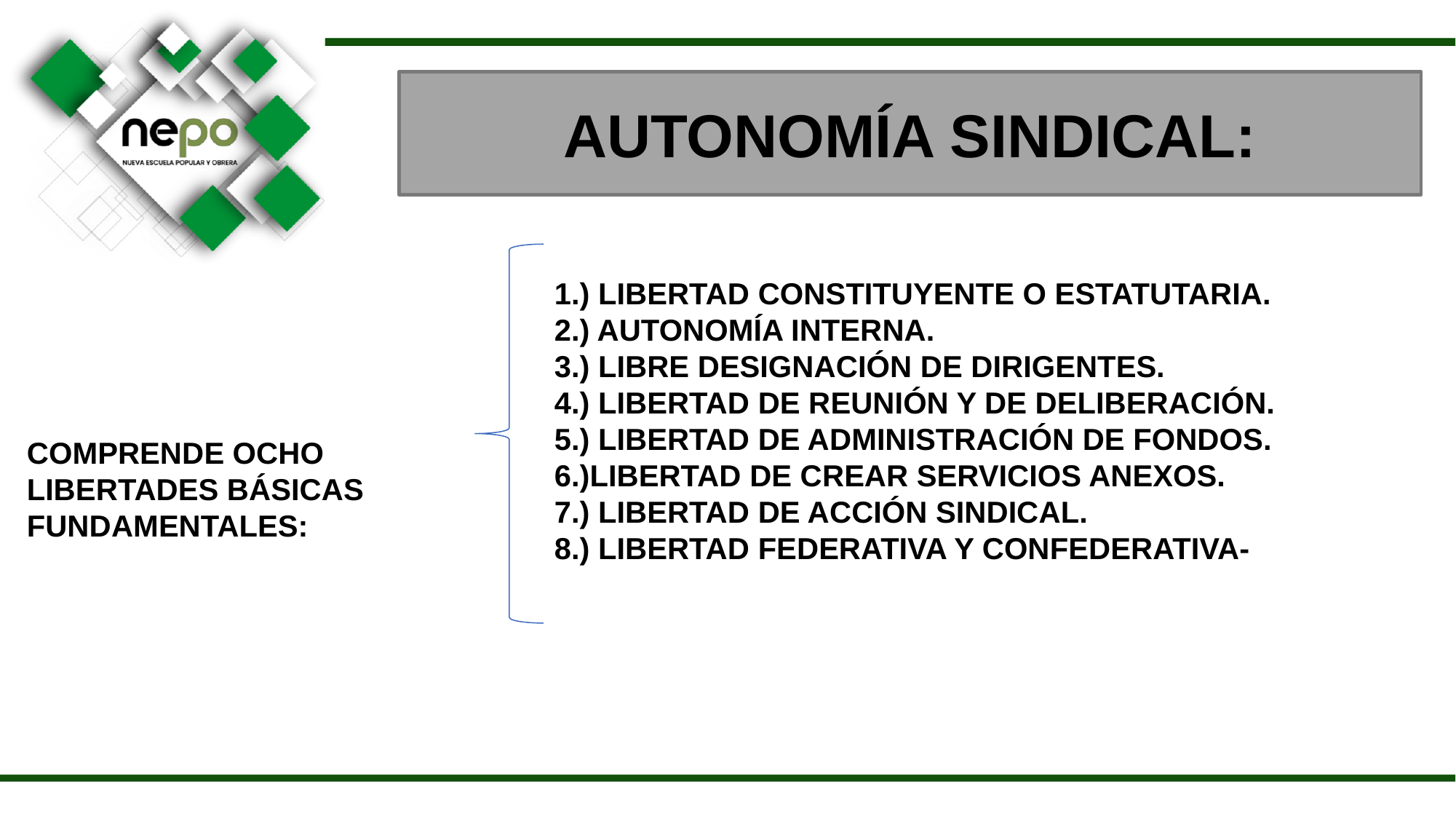

AUTONOMÍA SINDICAL:

1.) LIBERTAD CONSTITUYENTE O ESTATUTARIA.
2.) AUTONOMÍA INTERNA.
3.) LIBRE DESIGNACIÓN DE DIRIGENTES.
4.) LIBERTAD DE REUNIÓN Y DE DELIBERACIÓN.
5.) LIBERTAD DE ADMINISTRACIÓN DE FONDOS.
6.)LIBERTAD DE CREAR SERVICIOS ANEXOS.
7.) LIBERTAD DE ACCIÓN SINDICAL.
8.) LIBERTAD FEDERATIVA Y CONFEDERATIVA-
COMPRENDE OCHO LIBERTADES BÁSICAS FUNDAMENTALES: